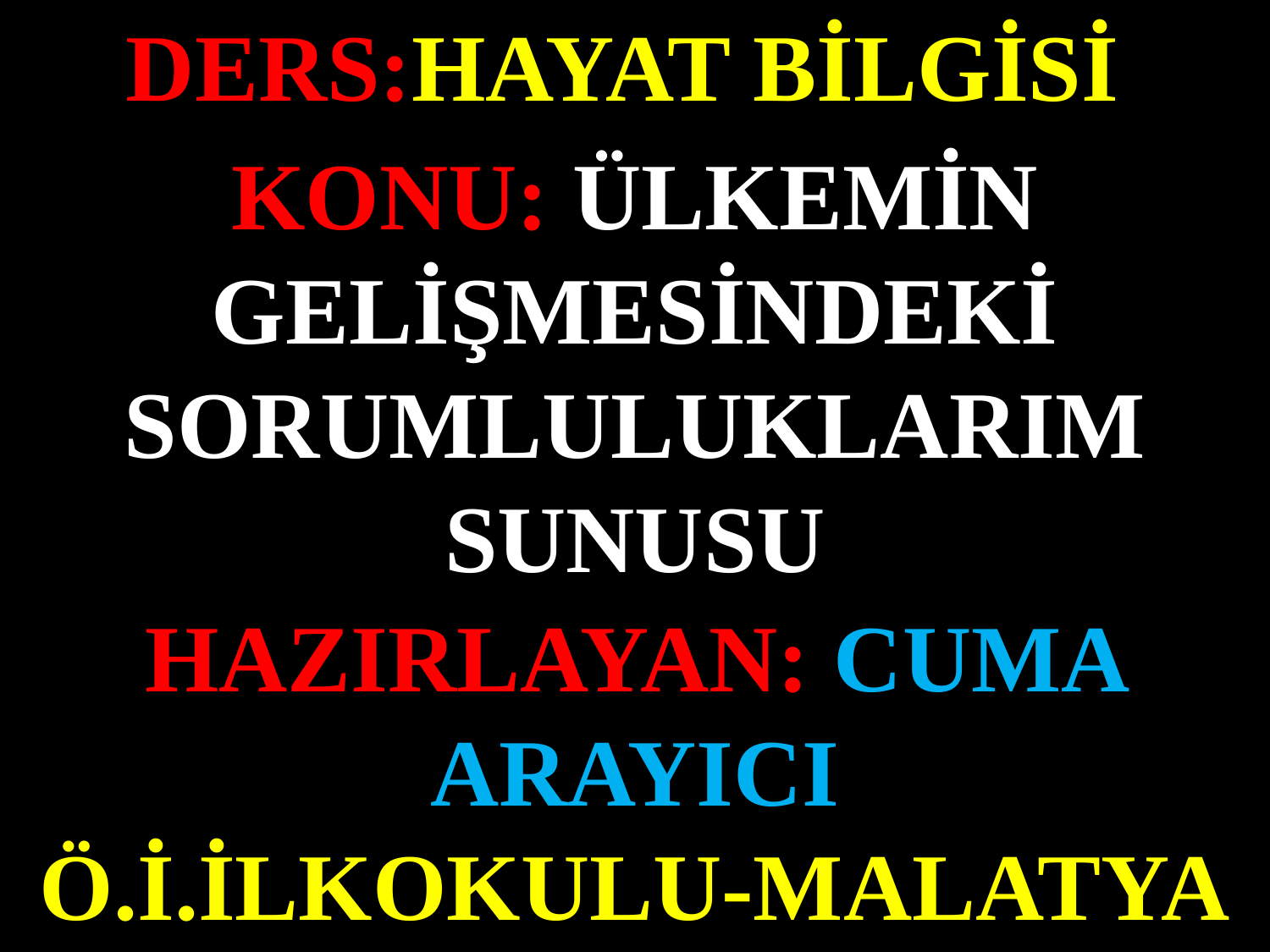

DERS:HAYAT BİLGİSİ
KONU: ÜLKEMİN GELİŞMESİNDEKİ SORUMLULUKLARIM SUNUSU
#
HAZIRLAYAN: CUMA ARAYICI
Ö.İ.İLKOKULU-MALATYA